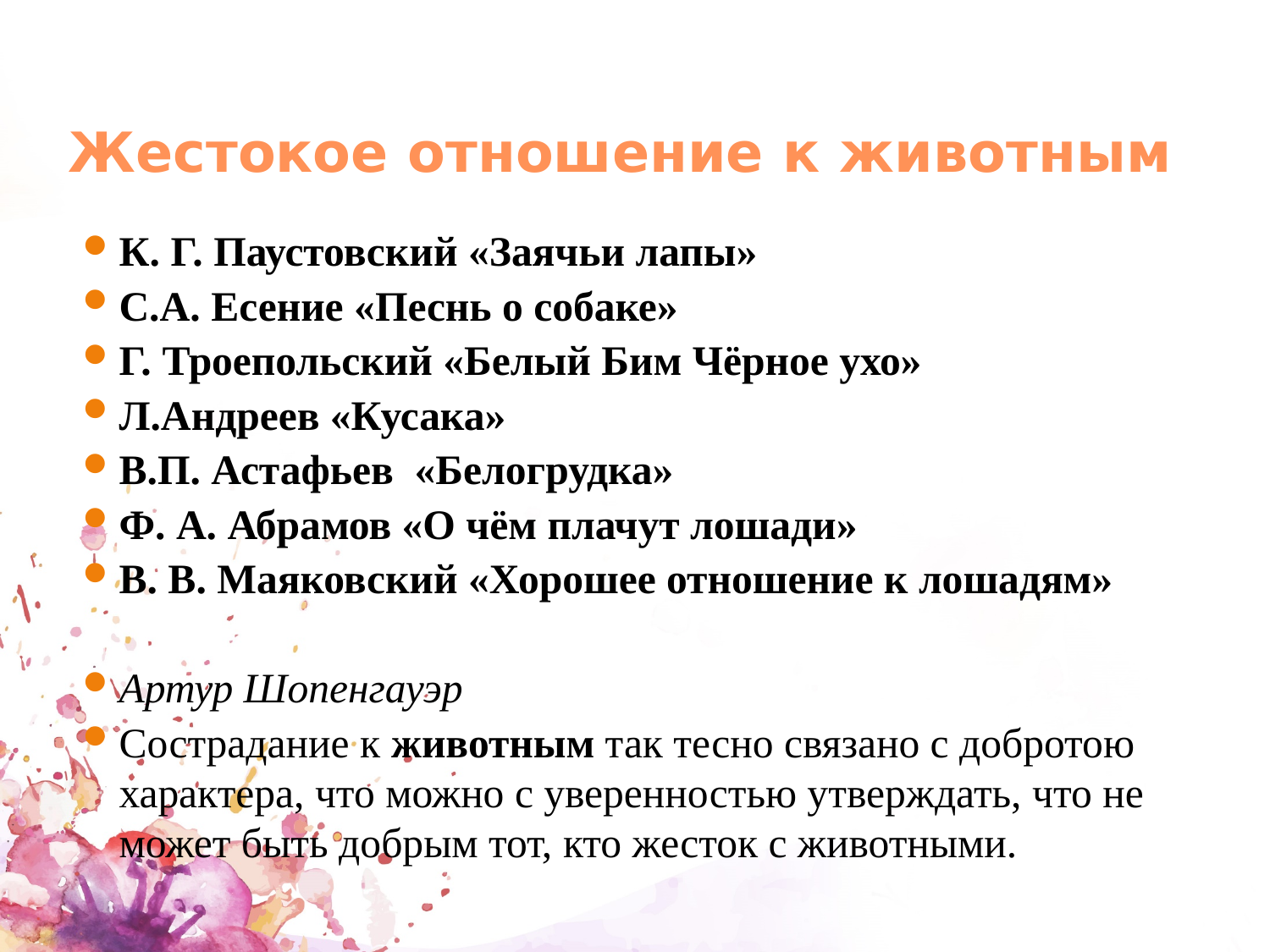

# Жестокое отношение к животным
К. Г. Паустовский «Заячьи лапы»
С.А. Есение «Песнь о собаке»
Г. Троепольский «Белый Бим Чёрное ухо»
Л.Андреев «Кусака»
В.П. Астафьев  «Белогрудка»
Ф. А. Абрамов «О чём плачут лошади»
В. В. Маяковский «Хорошее отношение к лошадям»

Артур Шопенгауэр
Сострадание к животным так тесно связано с добротою характера, что можно с уверенностью утверждать, что не может быть добрым тот, кто жесток с животными.